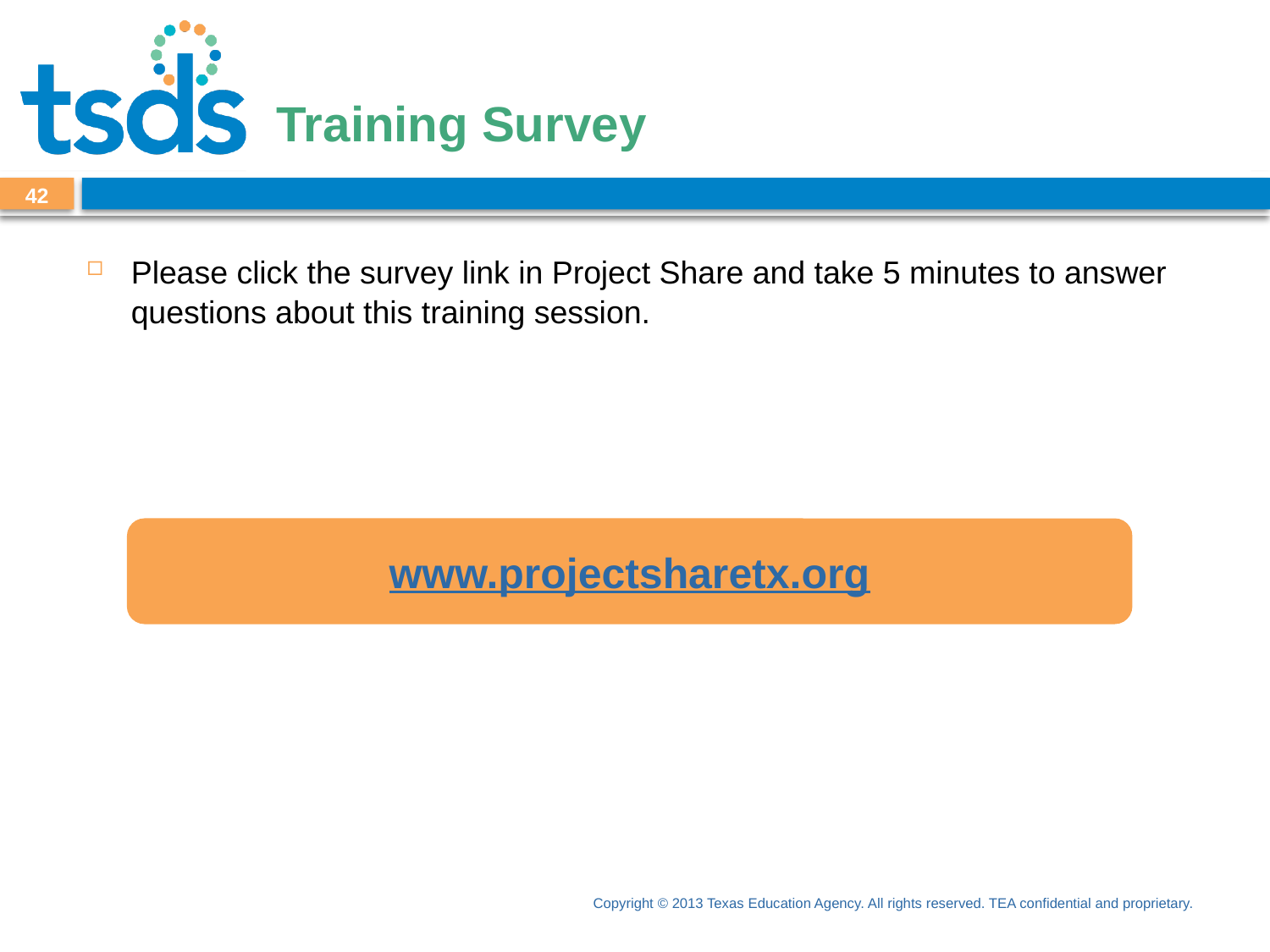

# Training Survey
42
Please click the survey link in Project Share and take 5 minutes to answer questions about this training session.
www.projectsharetx.org